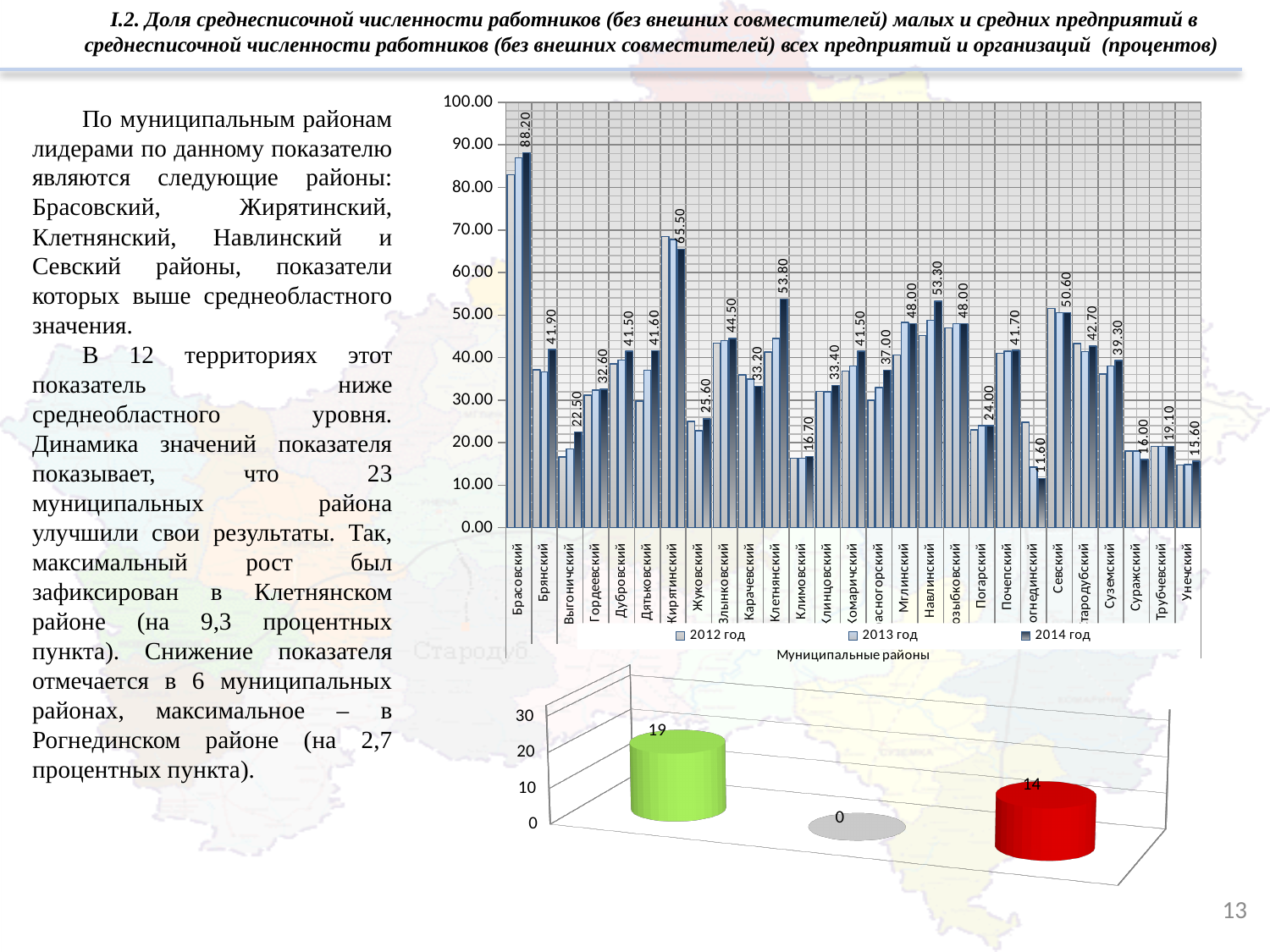

I.2. Доля среднесписочной численности работников (без внешних совместителей) малых и средних предприятий в среднесписочной численности работников (без внешних совместителей) всех предприятий и организаций  (процентов)

### Chart

| Category | 2012 год | 2013 год | 2014 год |
|---|---|---|---|
| Брасовский  | 83.0 | 87.0 | 88.2 |
| Брянский  | 37.1 | 36.6 | 41.9 |
| Выгоничский  | 16.6 | 18.5 | 22.5 |
| Гордеевский  | 31.2 | 32.4 | 32.6 |
| Дубровский  | 38.5 | 39.4 | 41.5 |
| Дятьковский  | 29.8 | 37.0 | 41.6 |
| Жирятинский  | 68.5 | 67.8 | 65.5 |
| Жуковский  | 25.0 | 22.8 | 25.6 |
| Злынковский  | 43.4 | 44.0 | 44.5 |
| Карачевский  | 35.9 | 34.9 | 33.2 |
| Клетнянский  | 41.3 | 44.5 | 53.8 |
| Климовский  | 16.3 | 16.3 | 16.7 |
| Клинцовский  | 32.1 | 32.0 | 33.4 |
| Комаричский  | 36.800000000000004 | 38.0 | 41.5 |
| Красногорский  | 30.0 | 33.0 | 37.0 |
| Мглинский  | 40.6 | 48.3 | 48.0 |
| Навлинский  | 45.2 | 48.8 | 53.3 |
| Новозыбковский  | 47.0 | 48.0 | 48.0 |
| Погарский  | 23.0 | 24.0 | 24.0 |
| Почепский  | 41.0 | 41.5 | 41.7 |
| Рогнединский  | 24.8 | 14.3 | 11.6 |
| Севский  | 51.6 | 50.6 | 50.6 |
| Стародубский  | 43.3 | 41.4 | 42.7 |
| Суземский  | 36.1 | 38.0 | 39.300000000000004 |
| Суражский  | 18.0 | 18.0 | 16.0 |
| Трубчевский  | 19.1 | 19.1 | 19.1 |
| Унечский  | 14.8 | 14.9 | 15.6 |
По муниципальным районам лидерами по данному показателю являются следующие районы: Брасовский, Жирятинский, Клетнянский, Навлинский и Севский районы, показатели которых выше среднеобластного значения.
В 12 территориях этот показатель ниже среднеобластного уровня. Динамика значений показателя показывает, что 23 муниципальных района улучшили свои результаты. Так, максимальный рост был зафиксирован в Клетнянском районе (на 9,3 процентных пункта). Снижение показателя отмечается в 6 муниципальных районах, максимальное – в Рогнединском районе (на 2,7 процентных пункта).

[unsupported chart]

13